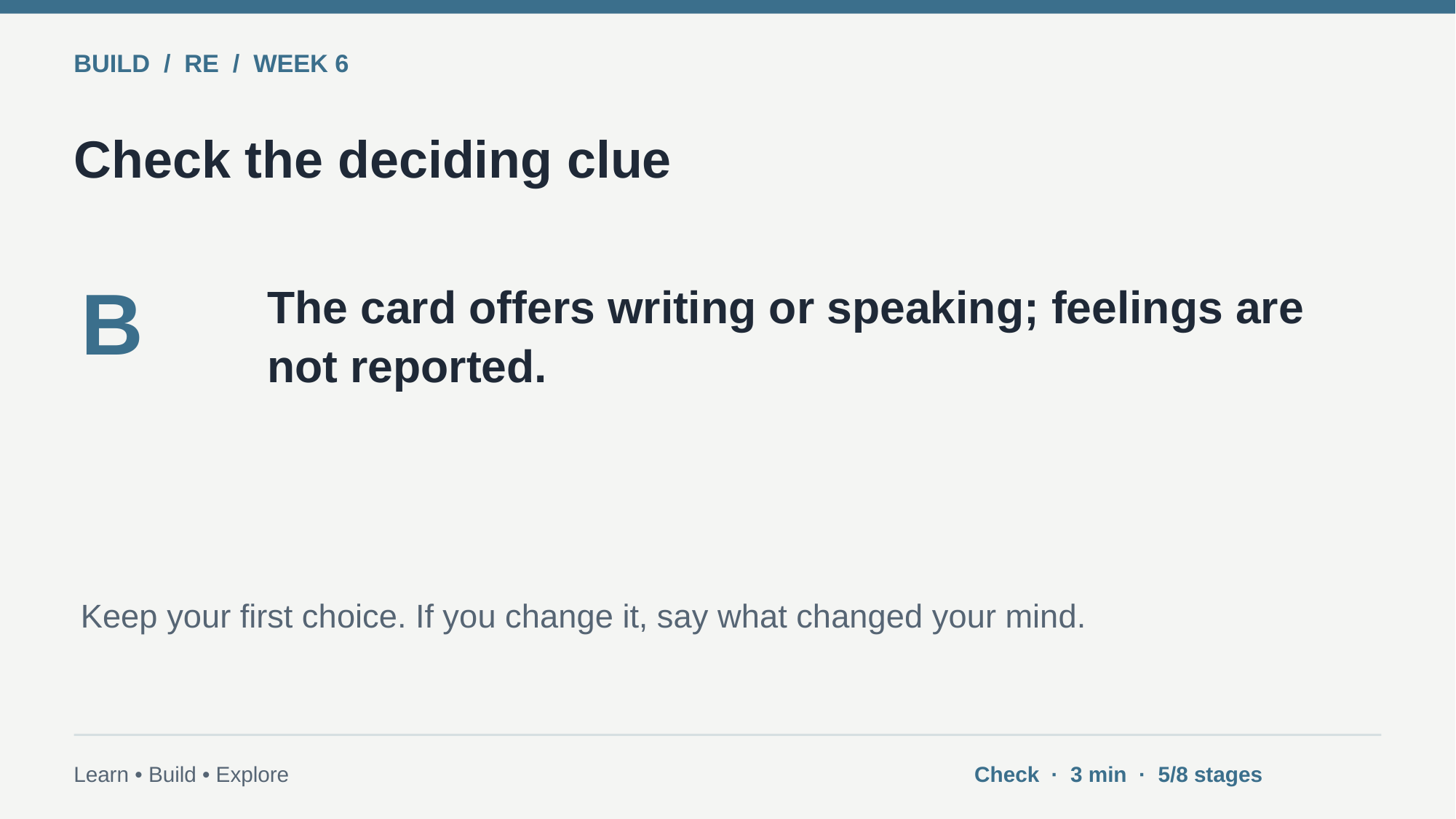

BUILD  /  RE  /  WEEK 6
Check the deciding clue
B
The card offers writing or speaking; feelings are not reported.
Keep your first choice. If you change it, say what changed your mind.

Learn • Build • Explore
Check  ·  3 min  ·  5/8 stages